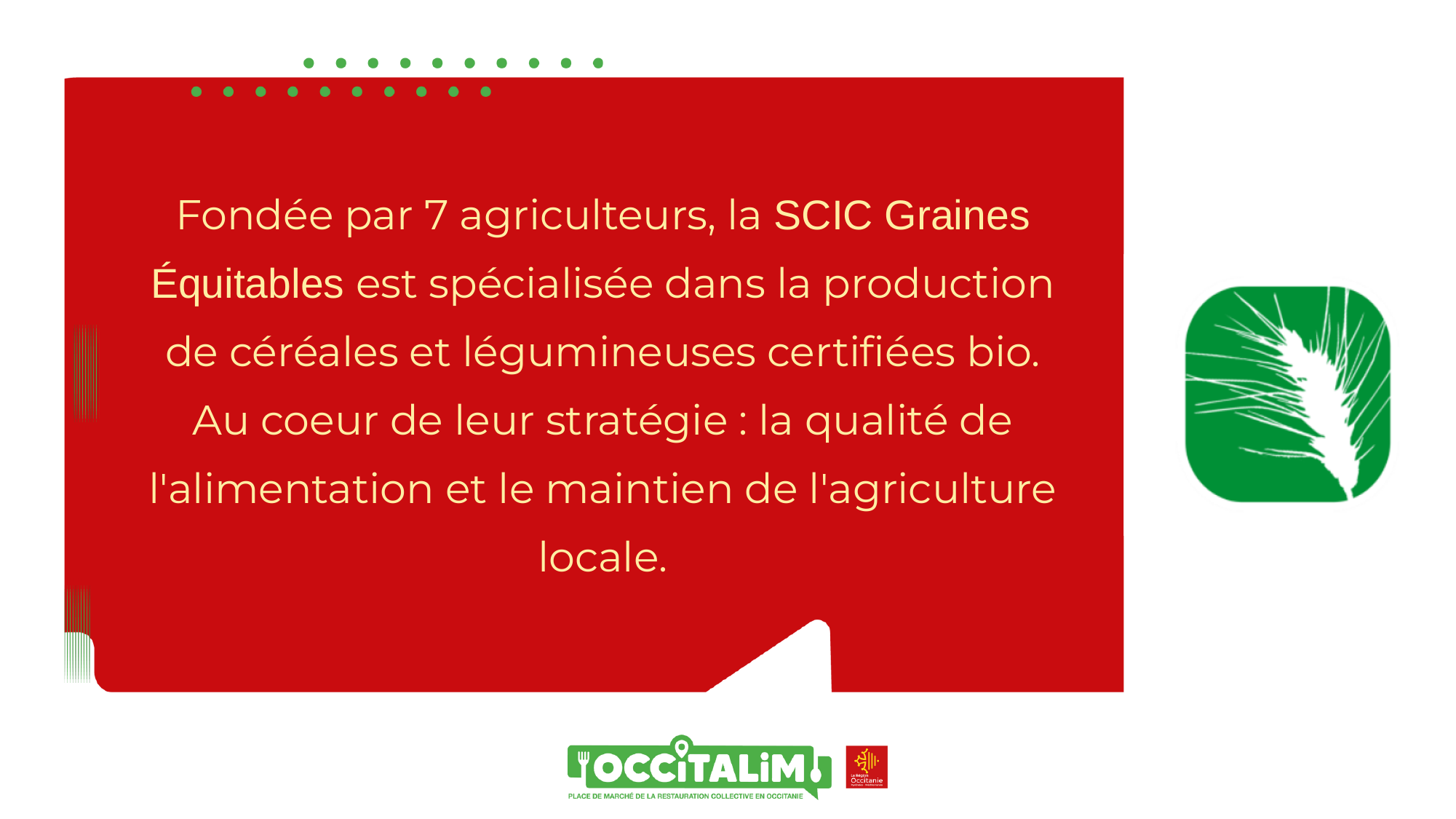

Fondée par 7 agriculteurs, la SCIC Graines Équitables est spécialisée dans la production de céréales et légumineuses certifiées bio.
Au coeur de leur stratégie : la qualité de l'alimentation et le maintien de l'agriculture locale.